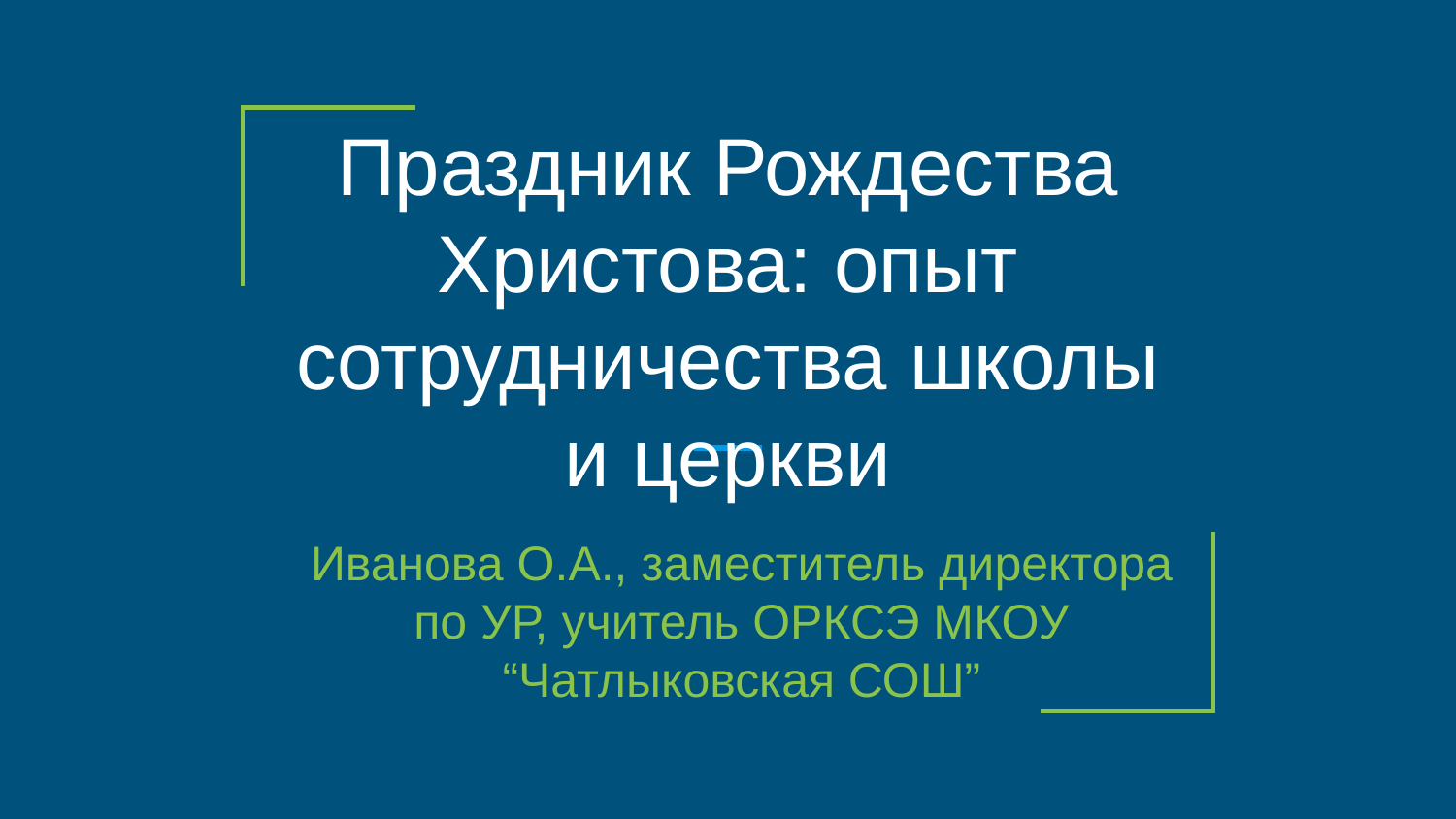

# Праздник Рождества Христова: опыт сотрудничества школы и церкви
Иванова О.А., заместитель директора по УР, учитель ОРКСЭ МКОУ “Чатлыковская СОШ”